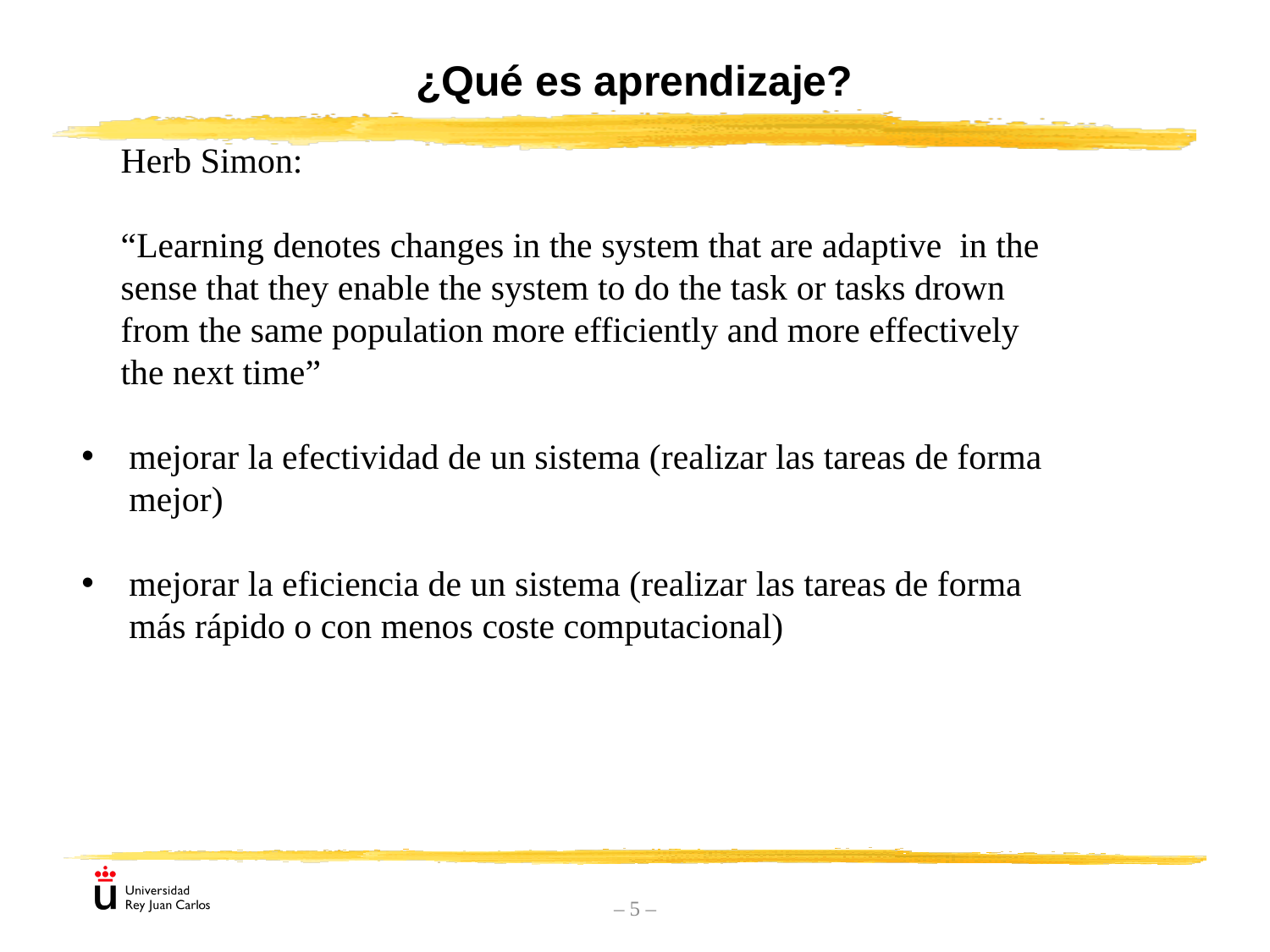

# ¿Qué es aprendizaje?
	Herb Simon:

	“Learning denotes changes in the system that are adaptive  in the sense that they enable the system to do the task or tasks drown from the same population more efficiently and more effectively the next time”

mejorar la efectividad de un sistema (realizar las tareas de forma mejor)

mejorar la eficiencia de un sistema (realizar las tareas de forma más rápido o con menos coste computacional)
– 5 –